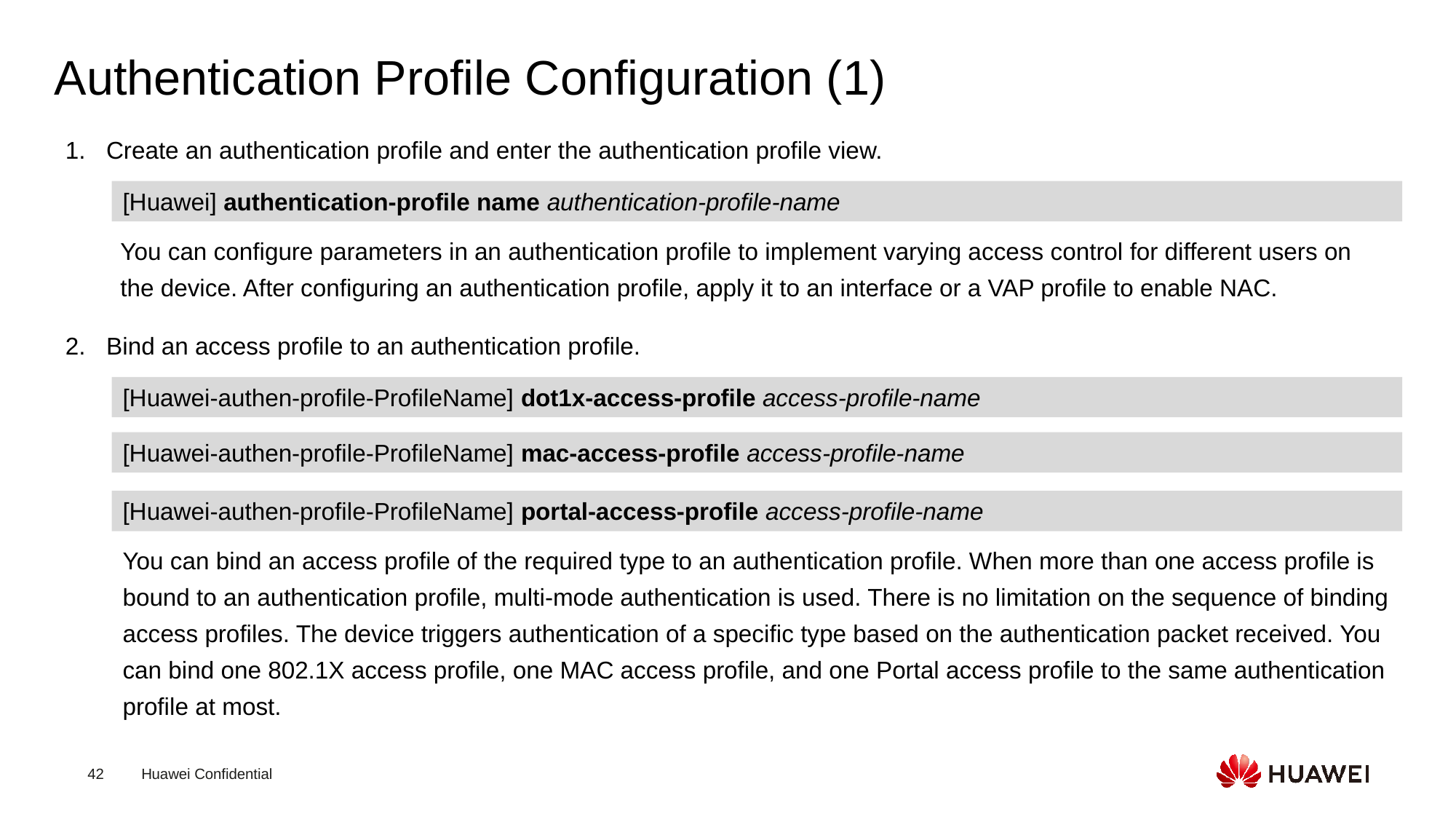

# Authentication Profile Configuration (1)
Create an authentication profile and enter the authentication profile view.
[Huawei] authentication-profile name authentication-profile-name
You can configure parameters in an authentication profile to implement varying access control for different users on the device. After configuring an authentication profile, apply it to an interface or a VAP profile to enable NAC.
Bind an access profile to an authentication profile.
[Huawei-authen-profile-ProfileName] dot1x-access-profile access-profile-name
[Huawei-authen-profile-ProfileName] mac-access-profile access-profile-name
[Huawei-authen-profile-ProfileName] portal-access-profile access-profile-name
You can bind an access profile of the required type to an authentication profile. When more than one access profile is bound to an authentication profile, multi-mode authentication is used. There is no limitation on the sequence of binding access profiles. The device triggers authentication of a specific type based on the authentication packet received. You can bind one 802.1X access profile, one MAC access profile, and one Portal access profile to the same authentication profile at most.